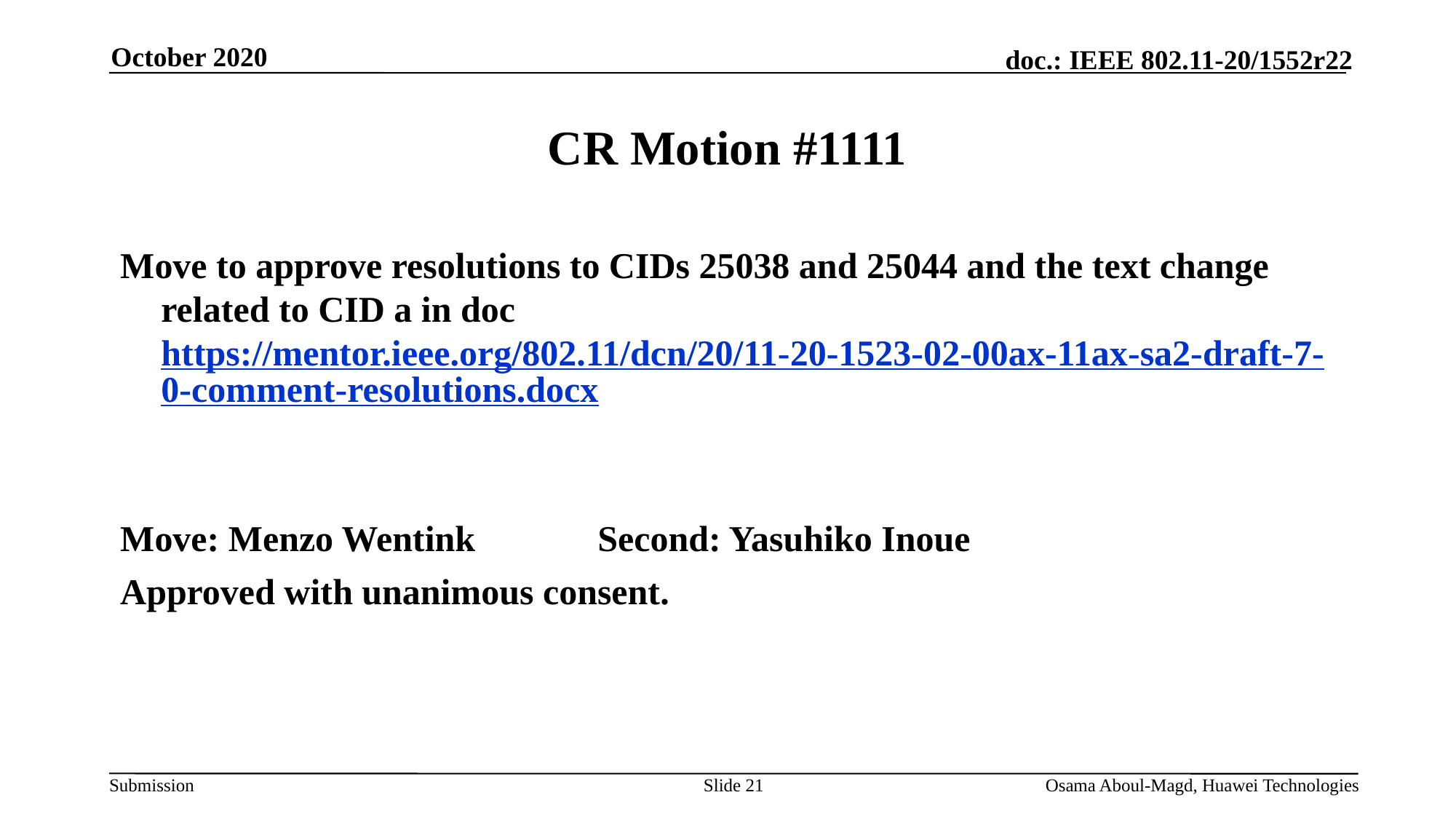

October 2020
# CR Motion #1111
Move to approve resolutions to CIDs 25038 and 25044 and the text change related to CID a in doc https://mentor.ieee.org/802.11/dcn/20/11-20-1523-02-00ax-11ax-sa2-draft-7-0-comment-resolutions.docx

Move: Menzo Wentink		Second: Yasuhiko Inoue
Approved with unanimous consent.
Slide 21
Osama Aboul-Magd, Huawei Technologies